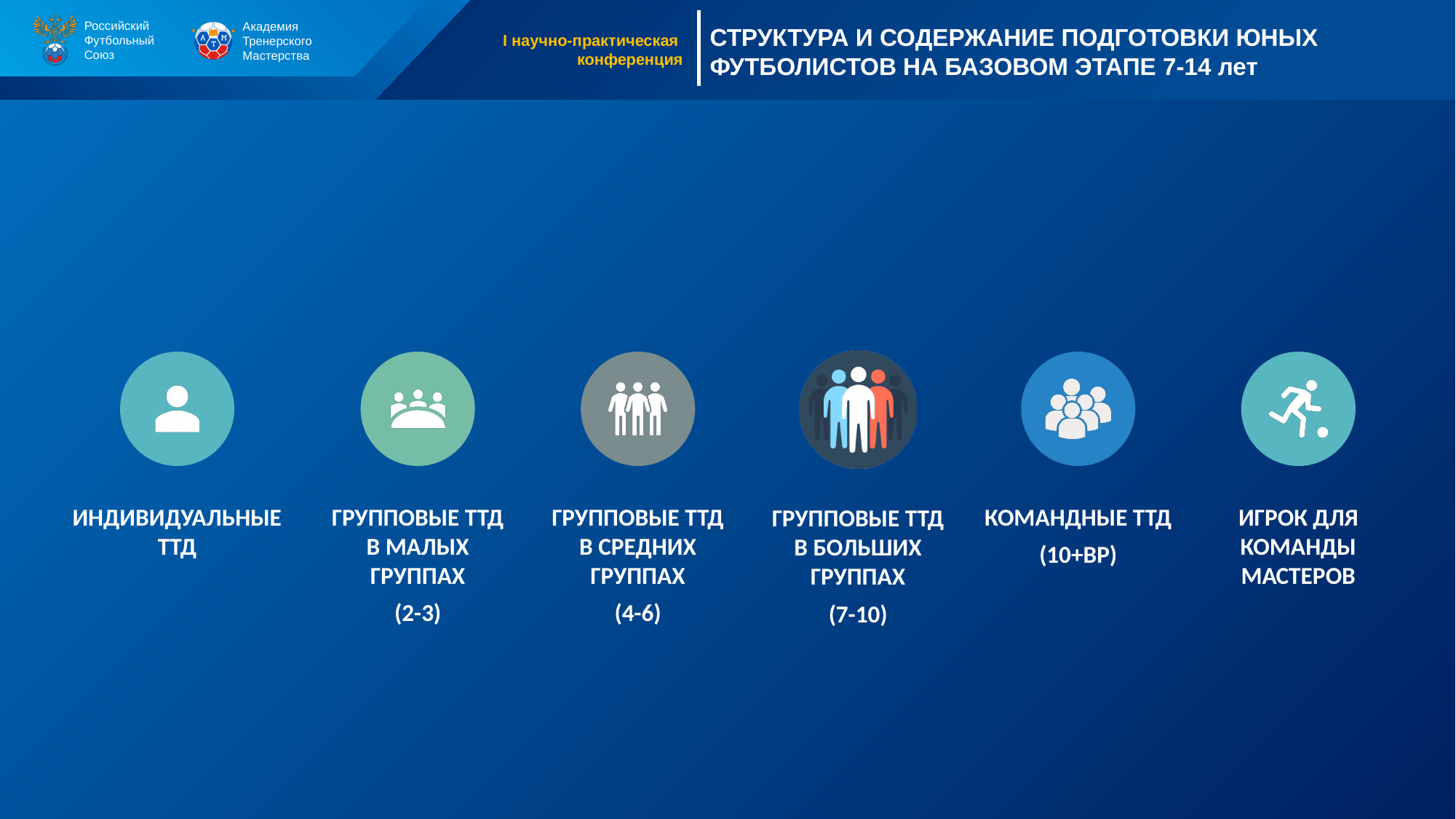

Индивидуальные ТТД
Групповые ТТД в малых группах
(2-3)
Групповые ТТД в средних группах
(4-6)
Групповые ТТД в больших группах
(7-10)
Командные ТТД
(10+Вр)
Игрок для команды мастеров